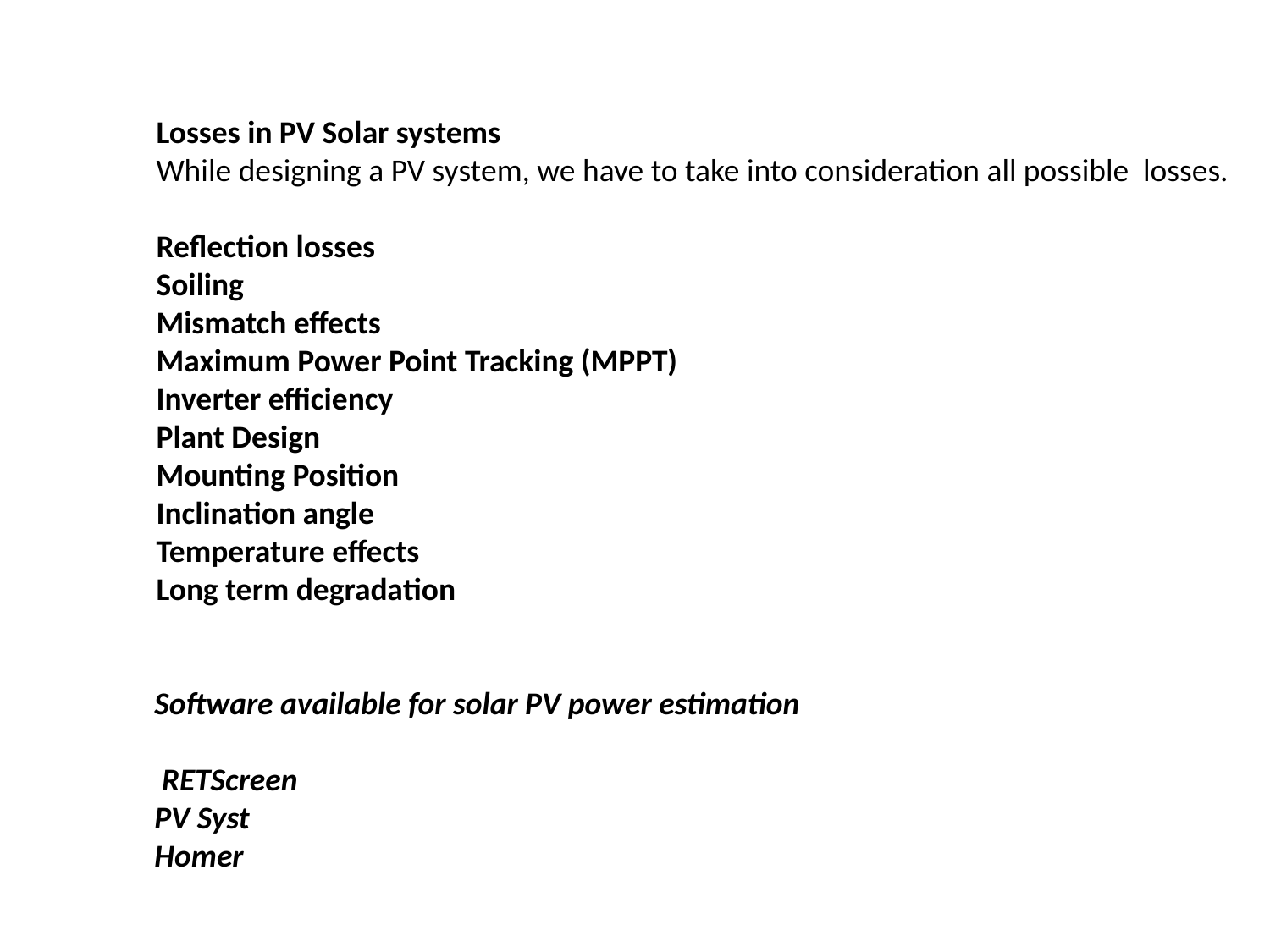

Losses in PV Solar systems
While designing a PV system, we have to take into consideration all possible  losses.

Reflection losses
Soiling
Mismatch effects
Maximum Power Point Tracking (MPPT)
Inverter efficiency
Plant Design
Mounting Position
Inclination angle
Temperature effects
Long term degradation

Software available for solar PV power estimation

 RETScreen
PV Syst
Homer